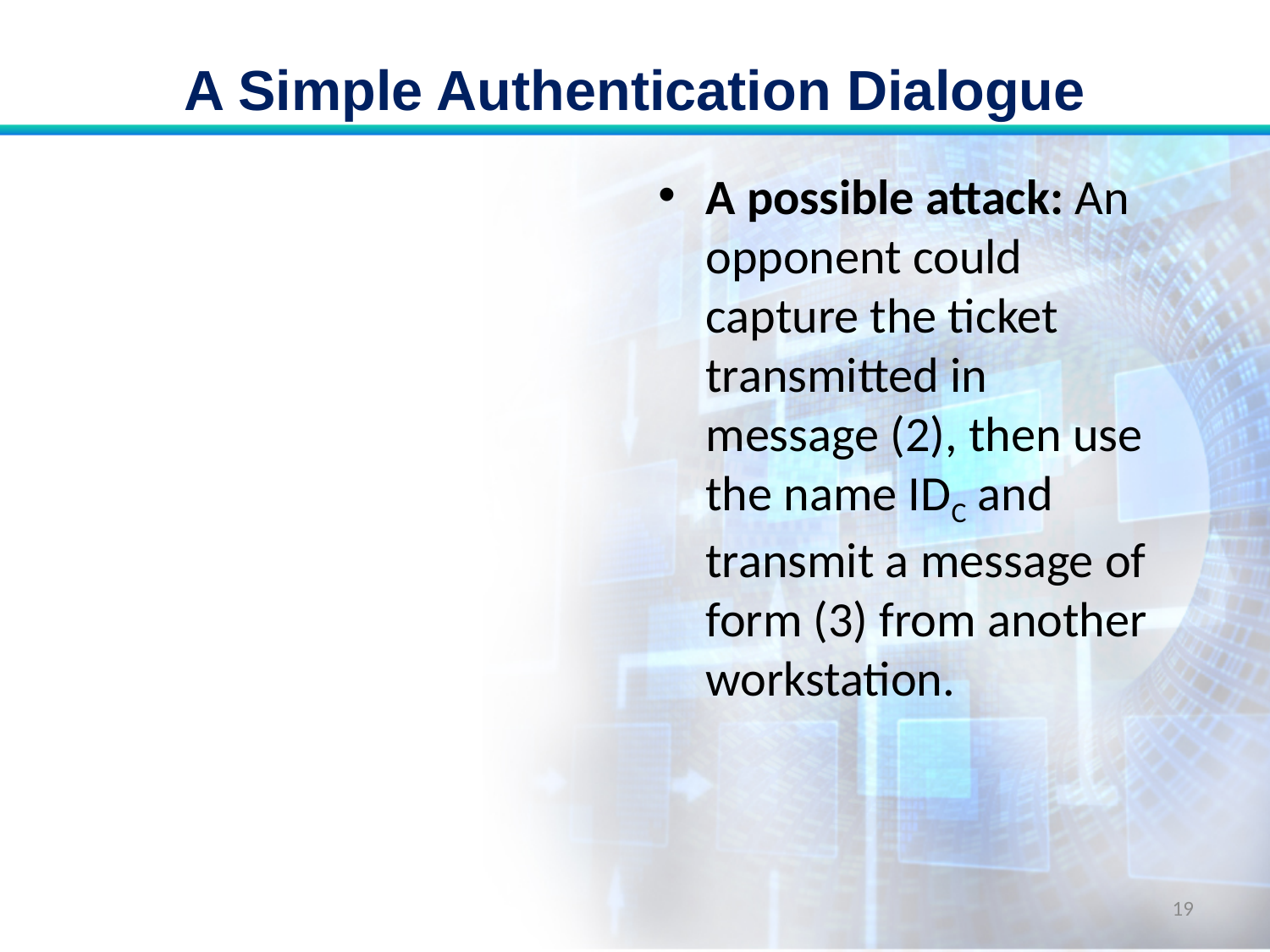

# A Simple Authentication Dialogue
A possible attack: An opponent could capture the ticket transmitted in message (2), then use the name IDC and transmit a message of form (3) from another workstation.
19